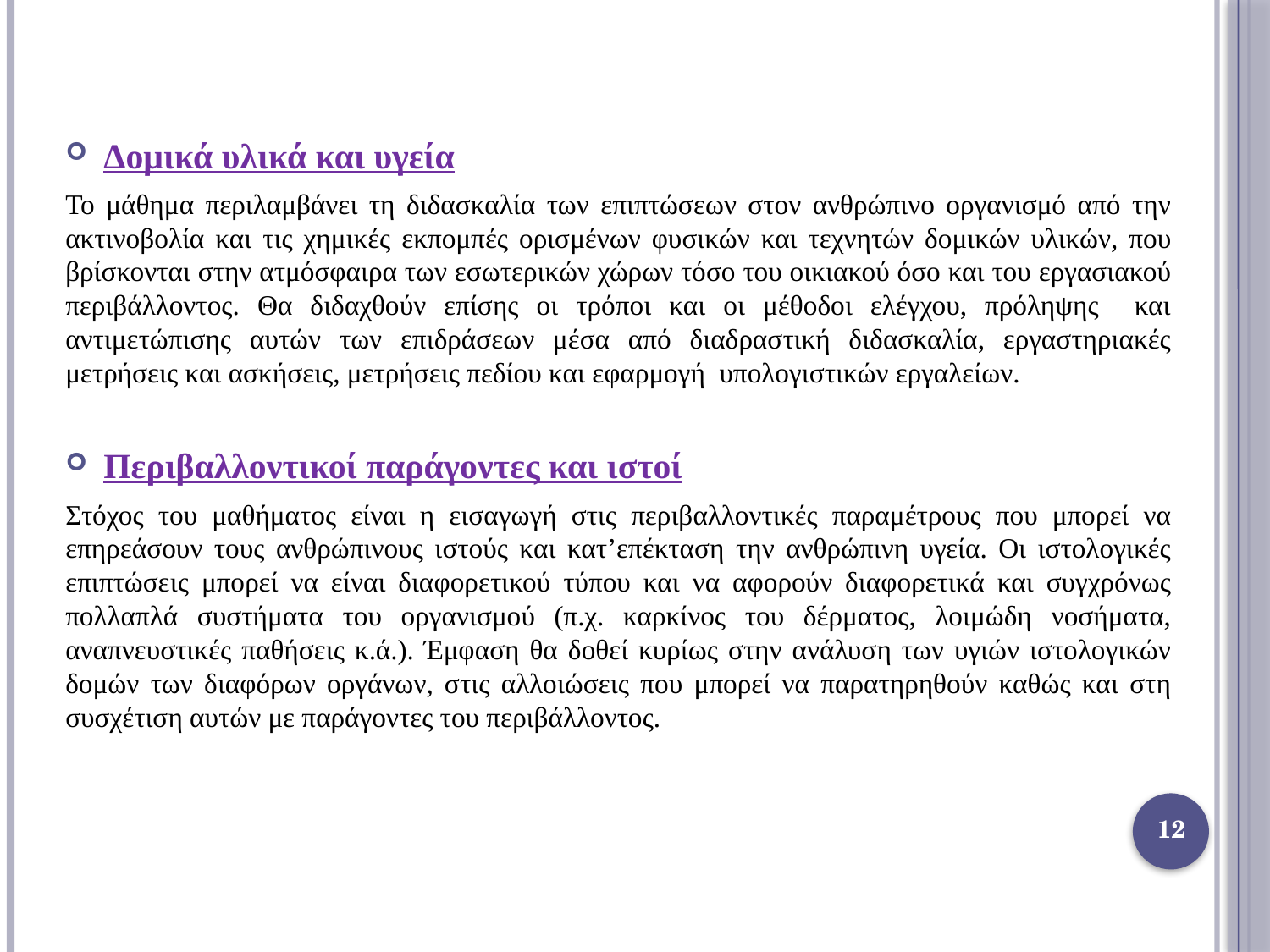

Δομικά υλικά και υγεία
Το μάθημα περιλαμβάνει τη διδασκαλία των επιπτώσεων στον ανθρώπινο οργανισμό από την ακτινοβολία και τις χημικές εκπομπές ορισμένων φυσικών και τεχνητών δομικών υλικών, που βρίσκονται στην ατμόσφαιρα των εσωτερικών χώρων τόσο του οικιακού όσο και του εργασιακού περιβάλλοντος. Θα διδαχθούν επίσης οι τρόποι και οι μέθοδοι ελέγχου, πρόληψης  και αντιμετώπισης αυτών των επιδράσεων μέσα από διαδραστική διδασκαλία, εργαστηριακές μετρήσεις και ασκήσεις, μετρήσεις πεδίου και εφαρμογή  υπολογιστικών εργαλείων.

Περιβαλλοντικοί παράγοντες και ιστοί
Στόχος του μαθήματος είναι η εισαγωγή στις περιβαλλοντικές παραμέτρους που μπορεί να επηρεάσουν τους ανθρώπινους ιστούς και κατ’επέκταση την ανθρώπινη υγεία. Οι ιστολογικές επιπτώσεις μπορεί να είναι διαφορετικού τύπου και να αφορούν διαφορετικά και συγχρόνως πολλαπλά συστήματα του οργανισμού (π.χ. καρκίνος του δέρματος, λοιμώδη νοσήματα, αναπνευστικές παθήσεις κ.ά.). Έμφαση θα δοθεί κυρίως στην ανάλυση των υγιών ιστολογικών δομών των διαφόρων οργάνων, στις αλλοιώσεις που μπορεί να παρατηρηθούν καθώς και στη συσχέτιση αυτών με παράγοντες του περιβάλλοντος.
12